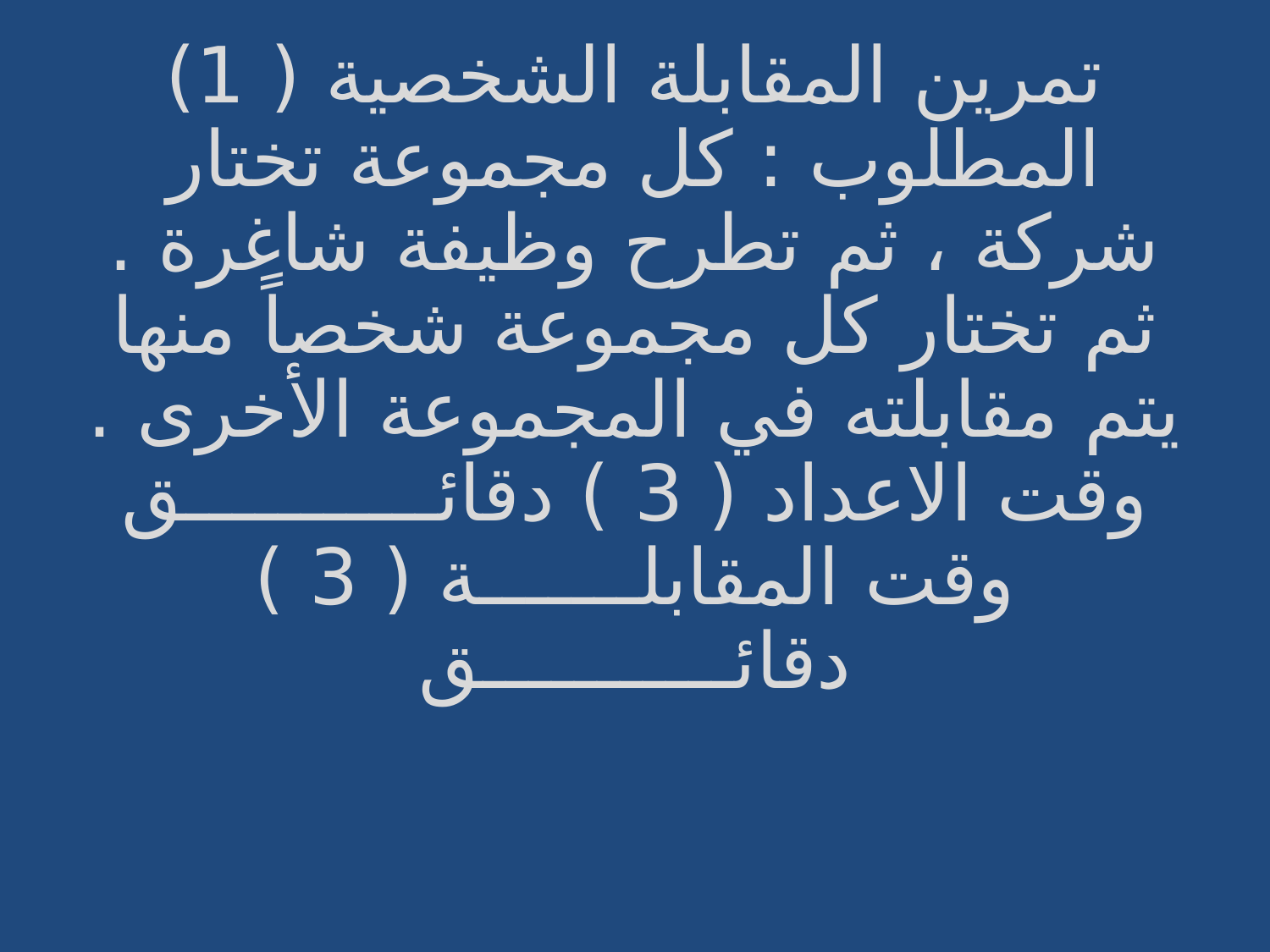

# تمرين المقابلة الشخصية ( 1) المطلوب : كل مجموعة تختار شركة ، ثم تطرح وظيفة شاغرة . ثم تختار كل مجموعة شخصاً منها يتم مقابلته في المجموعة الأخرى . وقت الاعداد ( 3 ) دقائـــــــــــق وقت المقابلـــــــة ( 3 ) دقائـــــــــــق